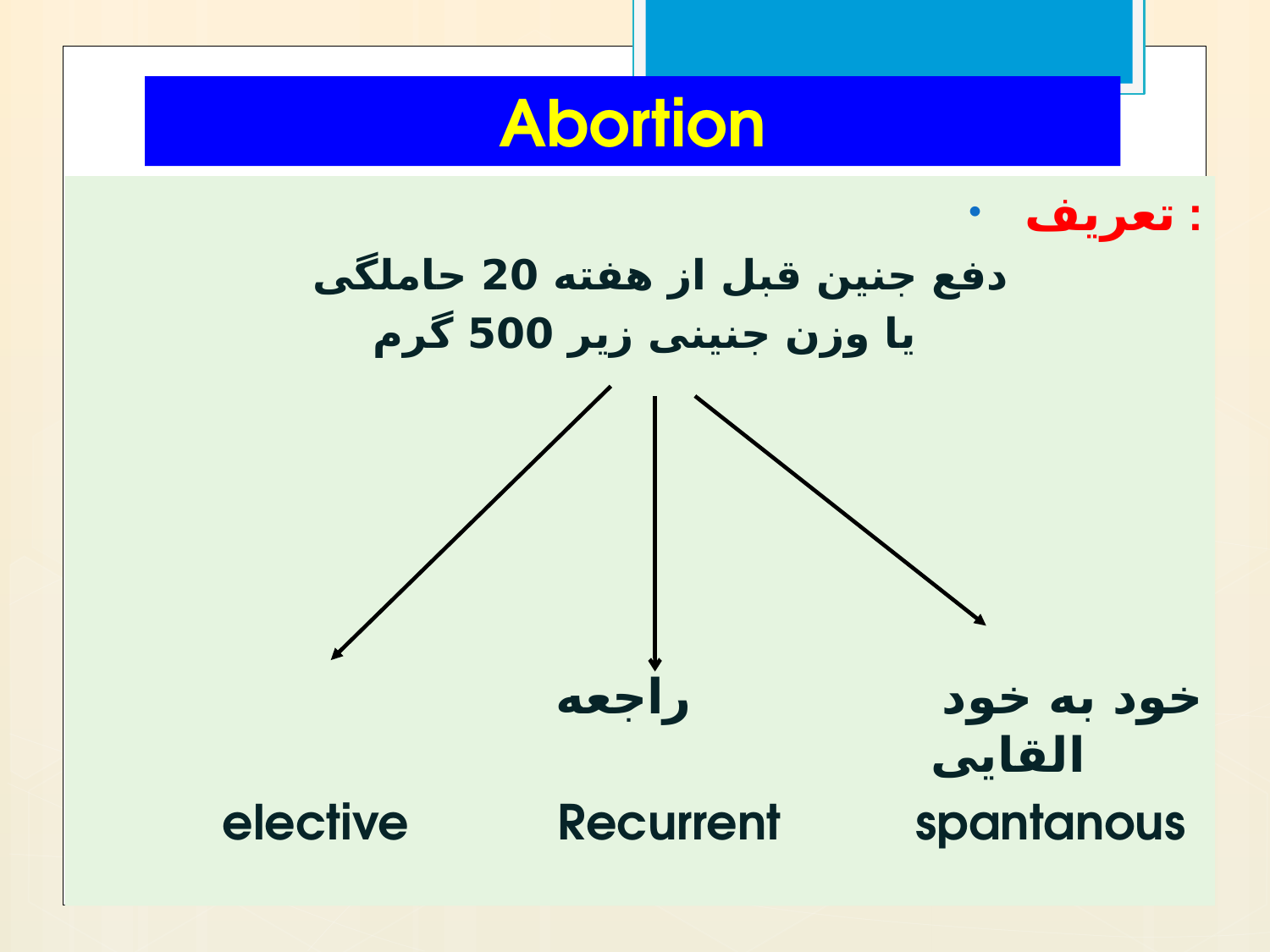

# Abortion
تعریف :
    دفع جنین قبل از هفته 20 حاملگی
یا وزن جنینی زیر 500 گرم

                خود به خود               راجعه                 القایی
          elective           Recurrent          spantanous